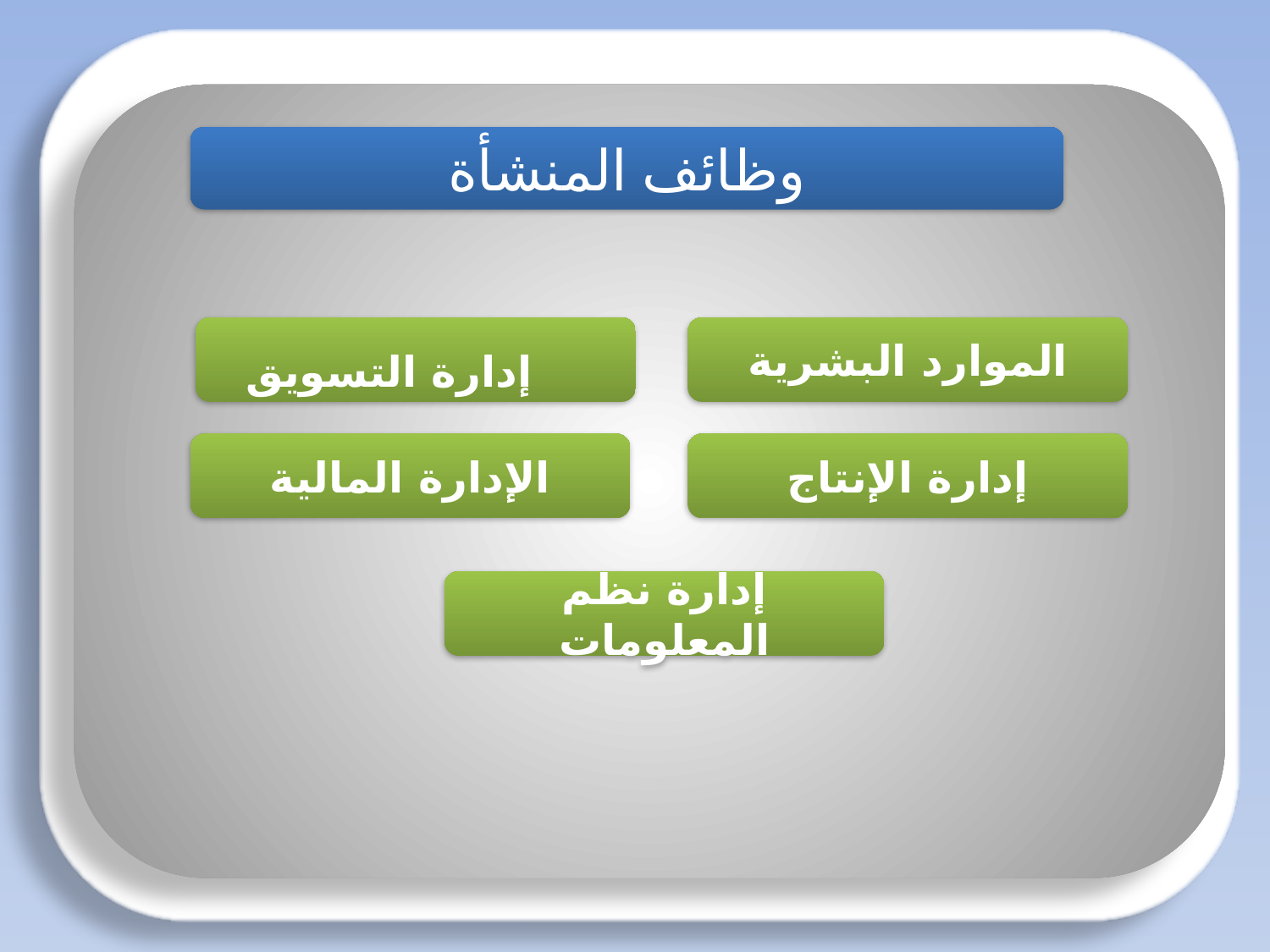

وظائف المنشأة
#

إدارة التسويق
الموارد البشرية
الإدارة المالية
إدارة الإنتاج

إدارة نظم المعلومات